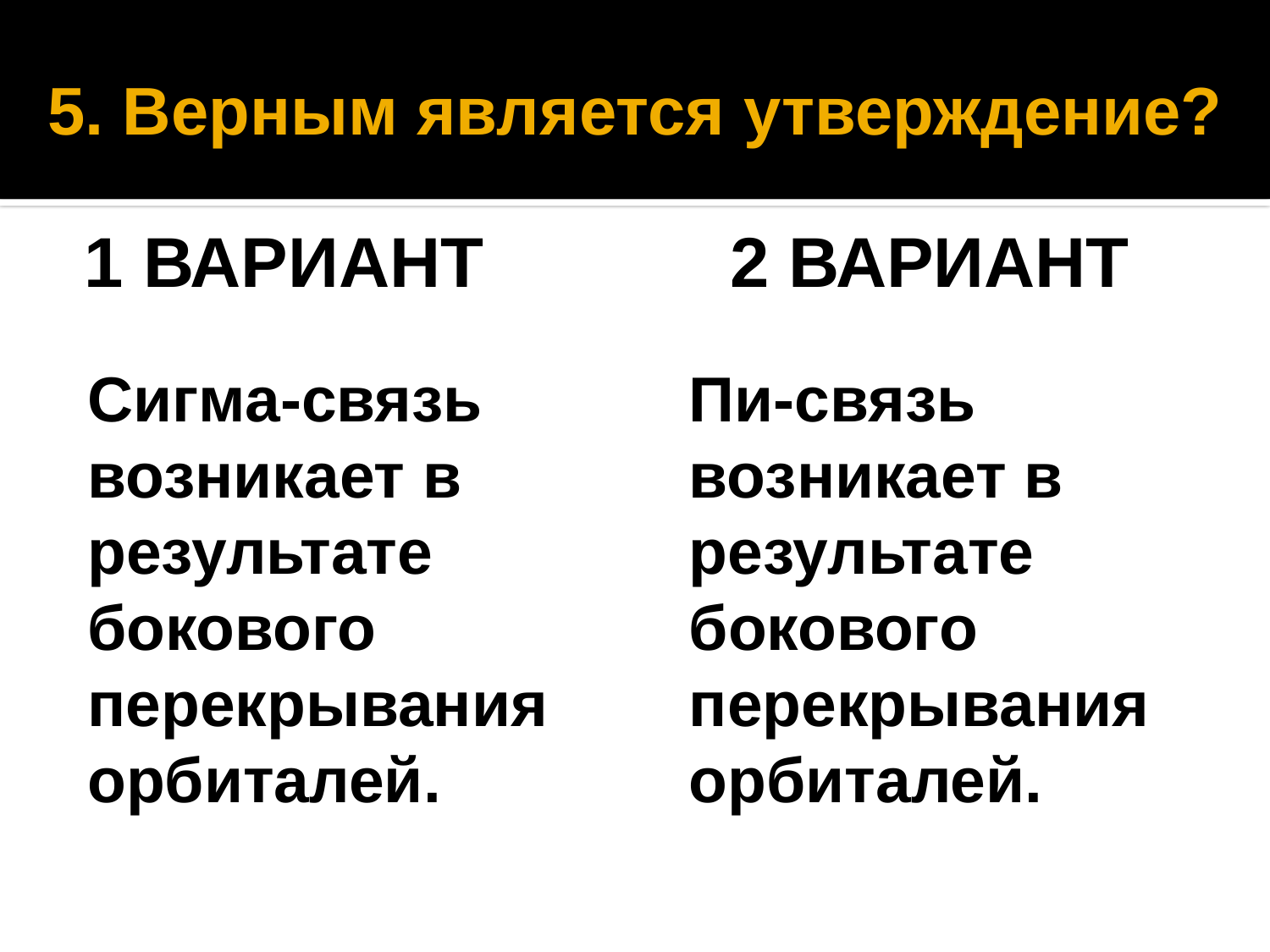

# 5. Верным является утверждение?
1 вариант
2 вариант
Сигма-связь возникает в результате бокового перекрывания орбиталей.
Пи-связь возникает в результате бокового перекрывания орбиталей.